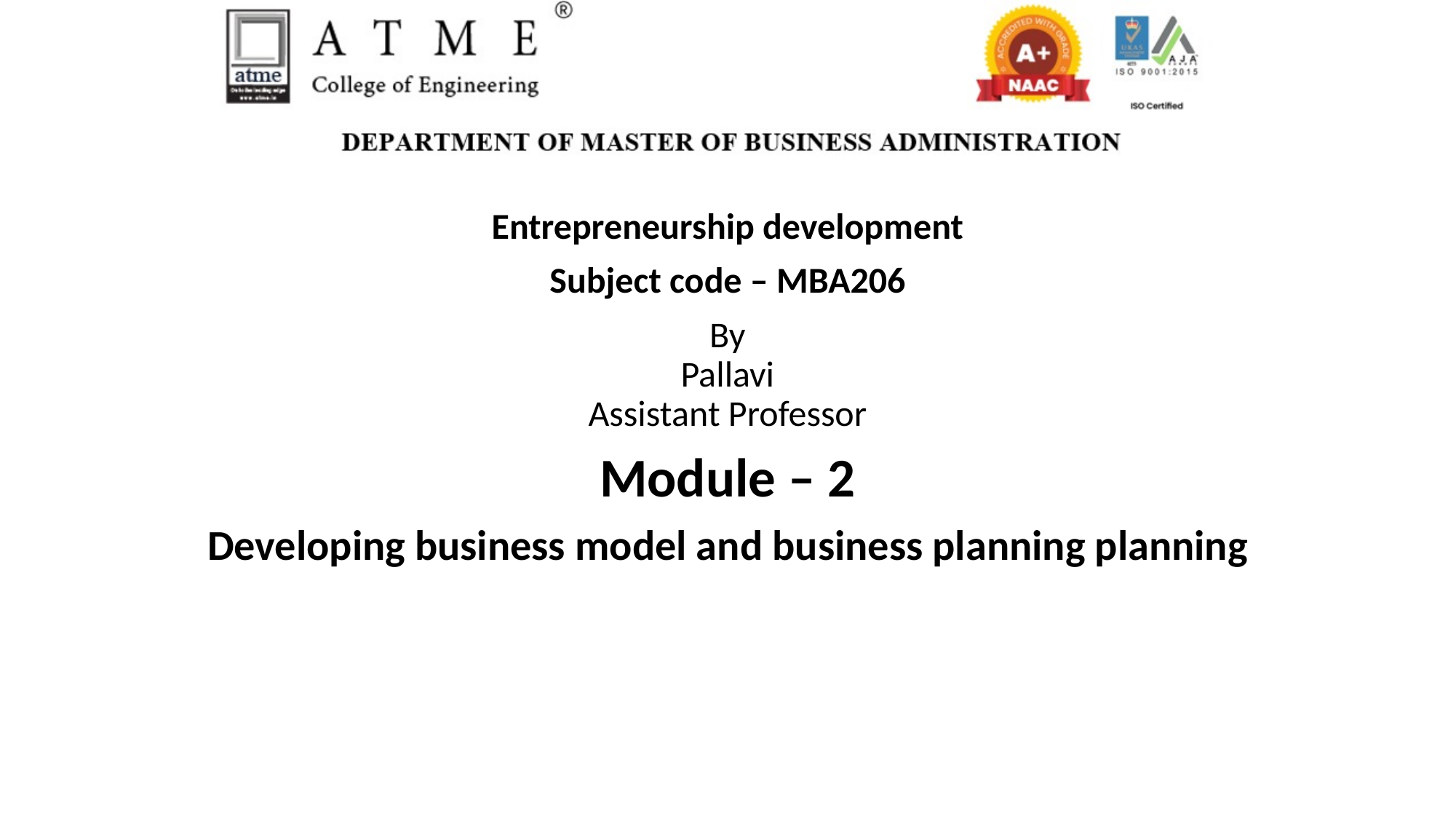

Entrepreneurship development
Subject code – MBA206
By
Pallavi
Assistant Professor
Module – 2
Developing business model and business planning planning